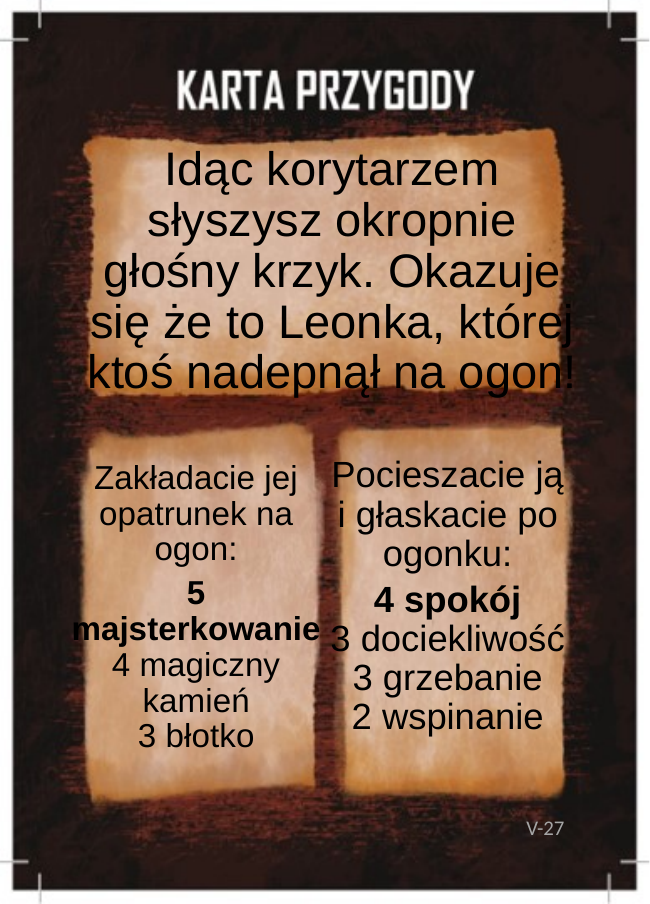

# Idąc korytarzem słyszysz okropnie głośny krzyk. Okazuje się że to Leonka, której ktoś nadepnął na ogon!
Pocieszacie ją
i głaskacie po ogonku:
4 spokój
3 dociekliwość
3 grzebanie
2 wspinanie
Zakładacie jej opatrunek na ogon:
5 majsterkowanie
4 magiczny kamień
3 błotko
V-27